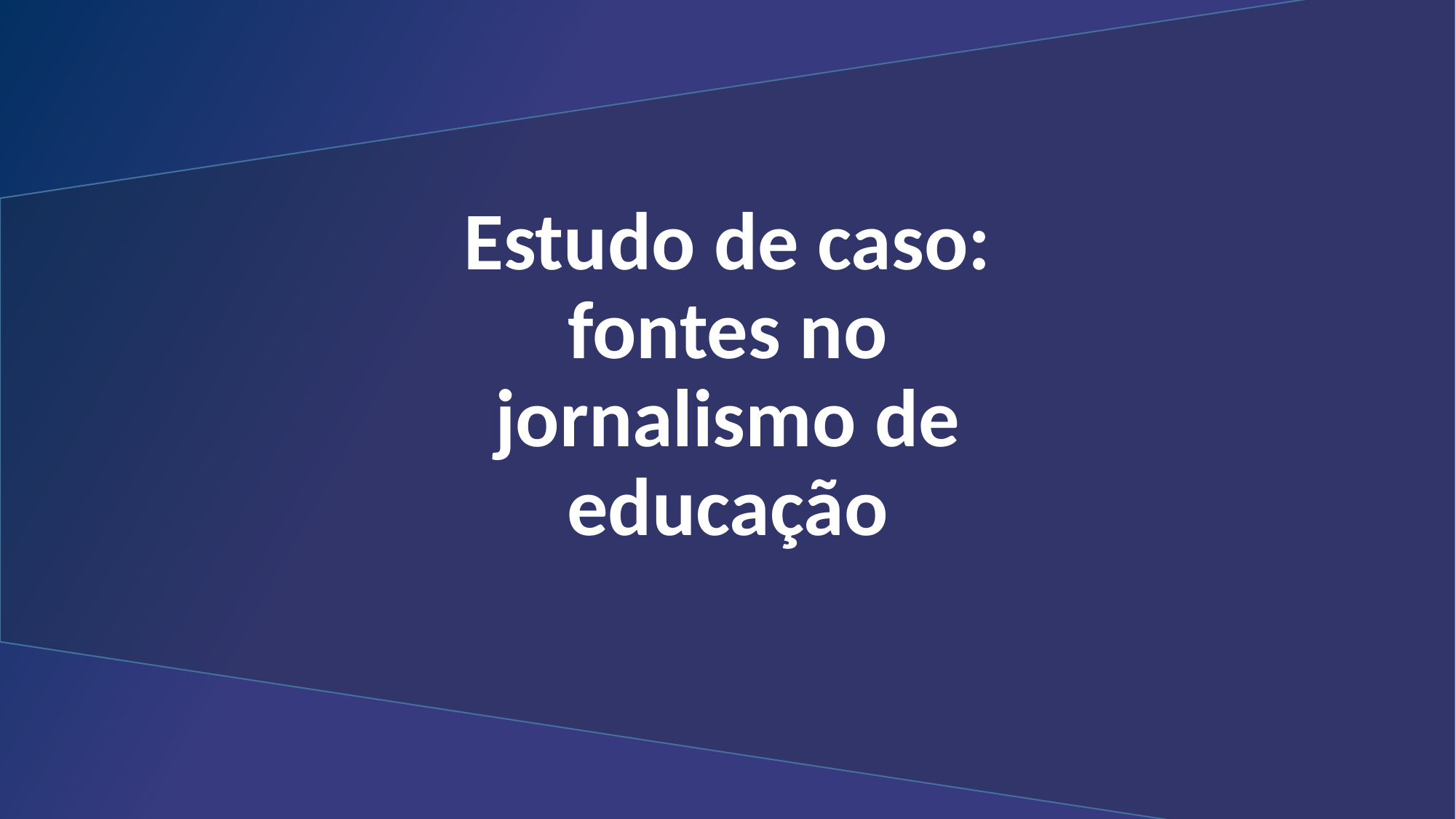

# Estudo de caso: fontes no jornalismo de educação